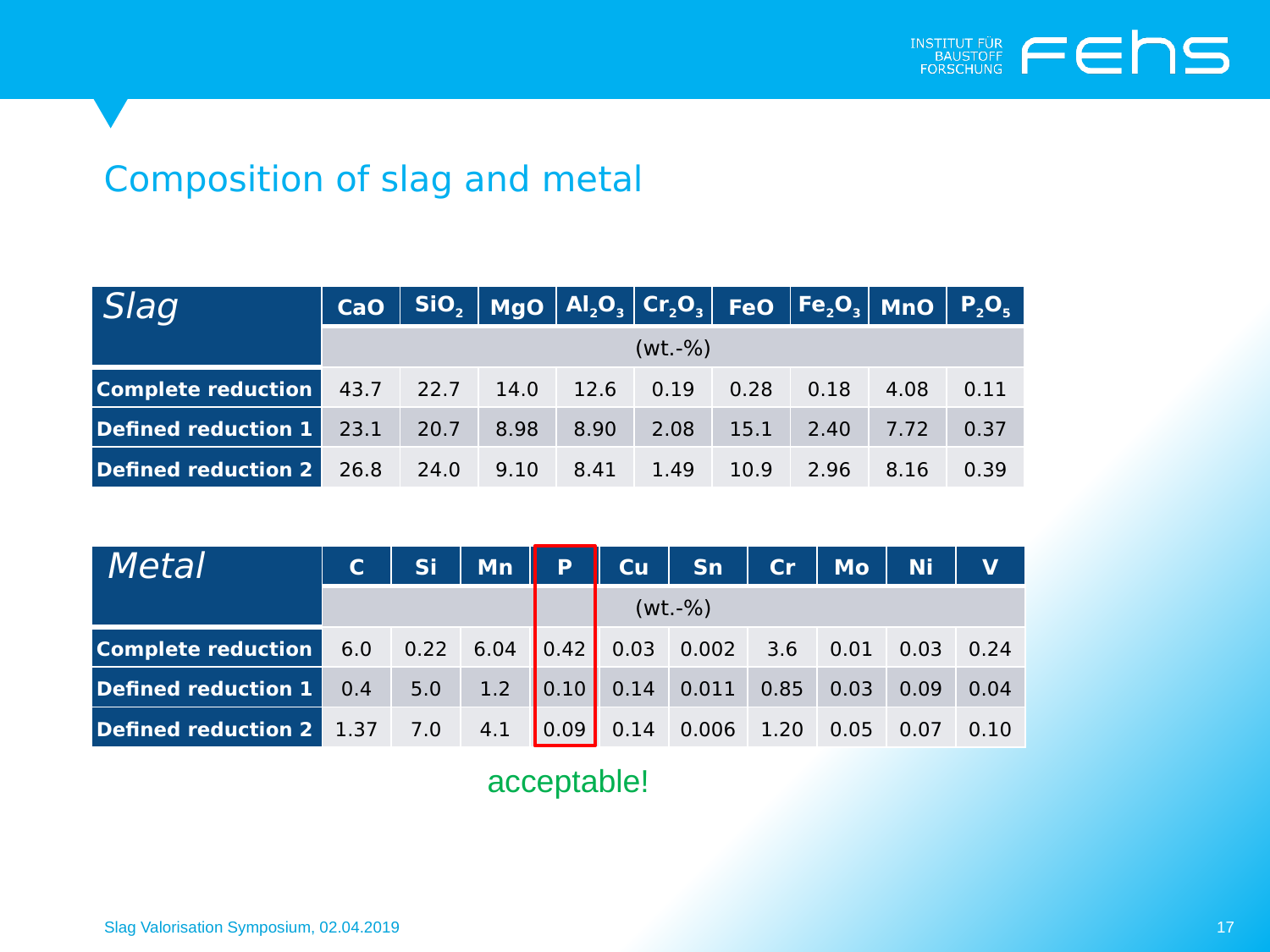

Composition of slag and metal
| Slag | CaO | SiO2 | MgO | Al2O3 | Cr2O3 | FeO | Fe2O3 | MnO | P2O5 |
| --- | --- | --- | --- | --- | --- | --- | --- | --- | --- |
|  | (wt.-%) |  |  |  |  |  |  |  |  |
| Complete reduction | 43.7 | 22.7 | 14.0 | 12.6 | 0.19 | 0.28 | 0.18 | 4.08 | 0.11 |
| Defined reduction 1 | 23.1 | 20.7 | 8.98 | 8.90 | 2.08 | 15.1 | 2.40 | 7.72 | 0.37 |
| Defined reduction 2 | 26.8 | 24.0 | 9.10 | 8.41 | 1.49 | 10.9 | 2.96 | 8.16 | 0.39 |
| Metal | C | Si | Mn | P | Cu | Sn | Cr | Mo | Ni | V |
| --- | --- | --- | --- | --- | --- | --- | --- | --- | --- | --- |
|  | (wt.-%) |  |  |  |  |  |  |  |  |  |
| Complete reduction | 6.0 | 0.22 | 6.04 | 0.42 | 0.03 | 0.002 | 3.6 | 0.01 | 0.03 | 0.24 |
| Defined reduction 1 | 0.4 | 5.0 | 1.2 | 0.10 | 0.14 | 0.011 | 0.85 | 0.03 | 0.09 | 0.04 |
| Defined reduction 2 | 1.37 | 7.0 | 4.1 | 0.09 | 0.14 | 0.006 | 1.20 | 0.05 | 0.07 | 0.10 |

acceptable!
17
Slag Valorisation Symposium, 02.04.2019